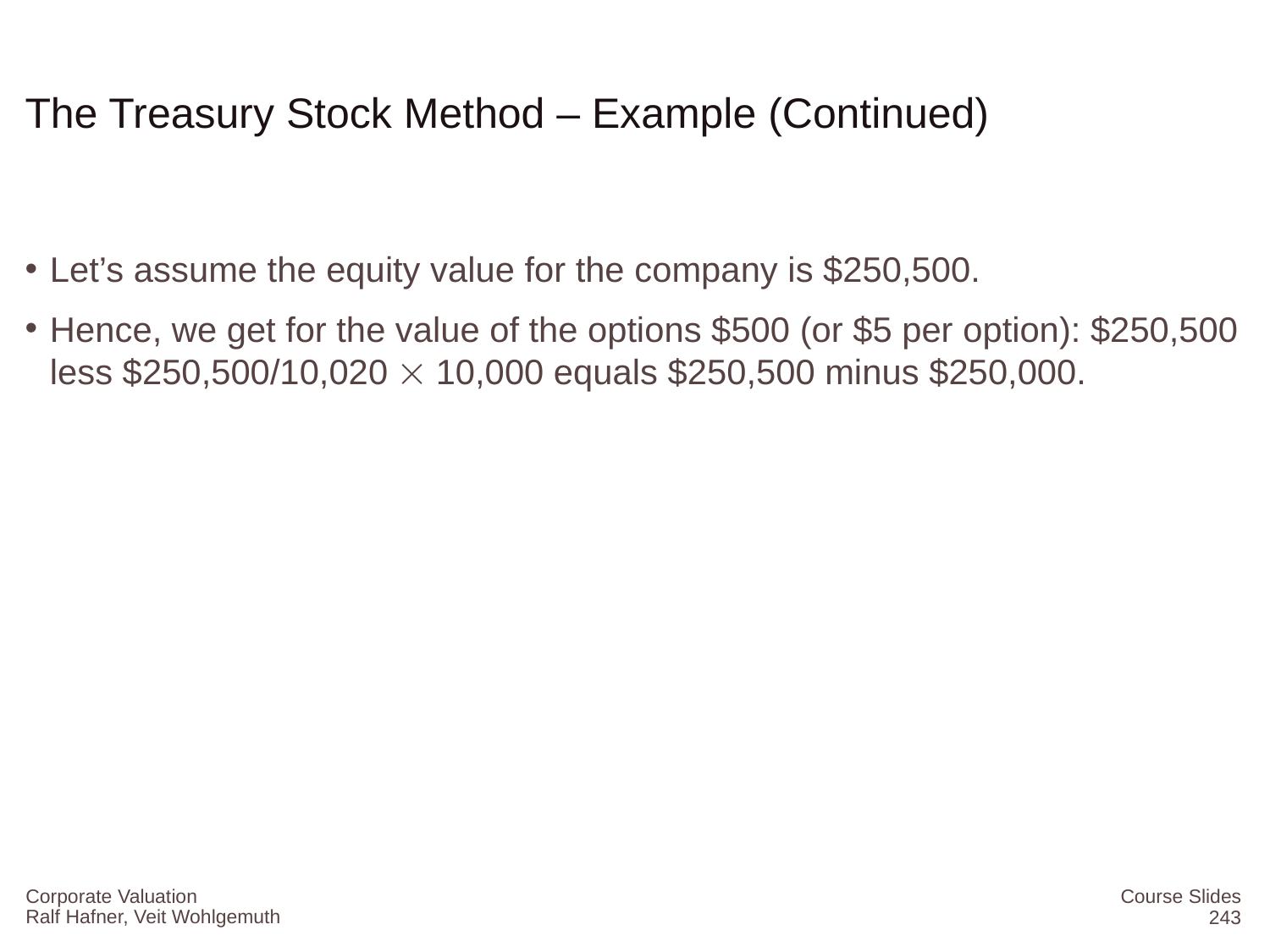

# The Treasury Stock Method – Example (Continued)
Let’s assume the equity value for the company is $250,500.
Hence, we get for the value of the options $500 (or $5 per option): $250,500 less $250,500/10,020 × 10,000 equals $250,500 minus $250,000.
Corporate Valuation
Course Slides
243